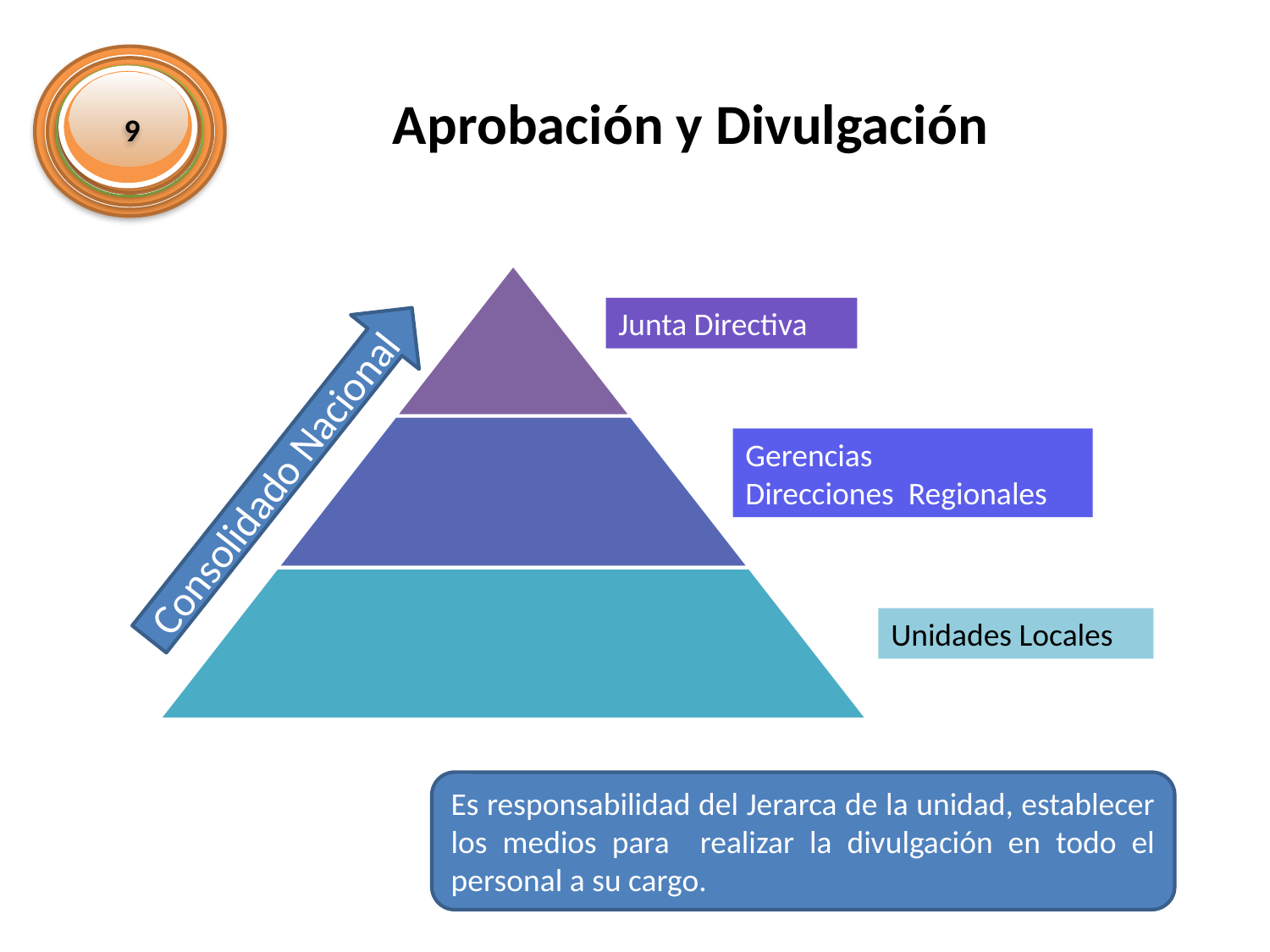

9
Aprobación y Divulgación
Consolidado Nacional
.
.
.
Junta Directiva
Gerencias
Direcciones  Regionales
Unidades Locales
Es responsabilidad del Jerarca de la unidad, establecer los medios para  realizar la divulgación en todo el personal a su cargo.